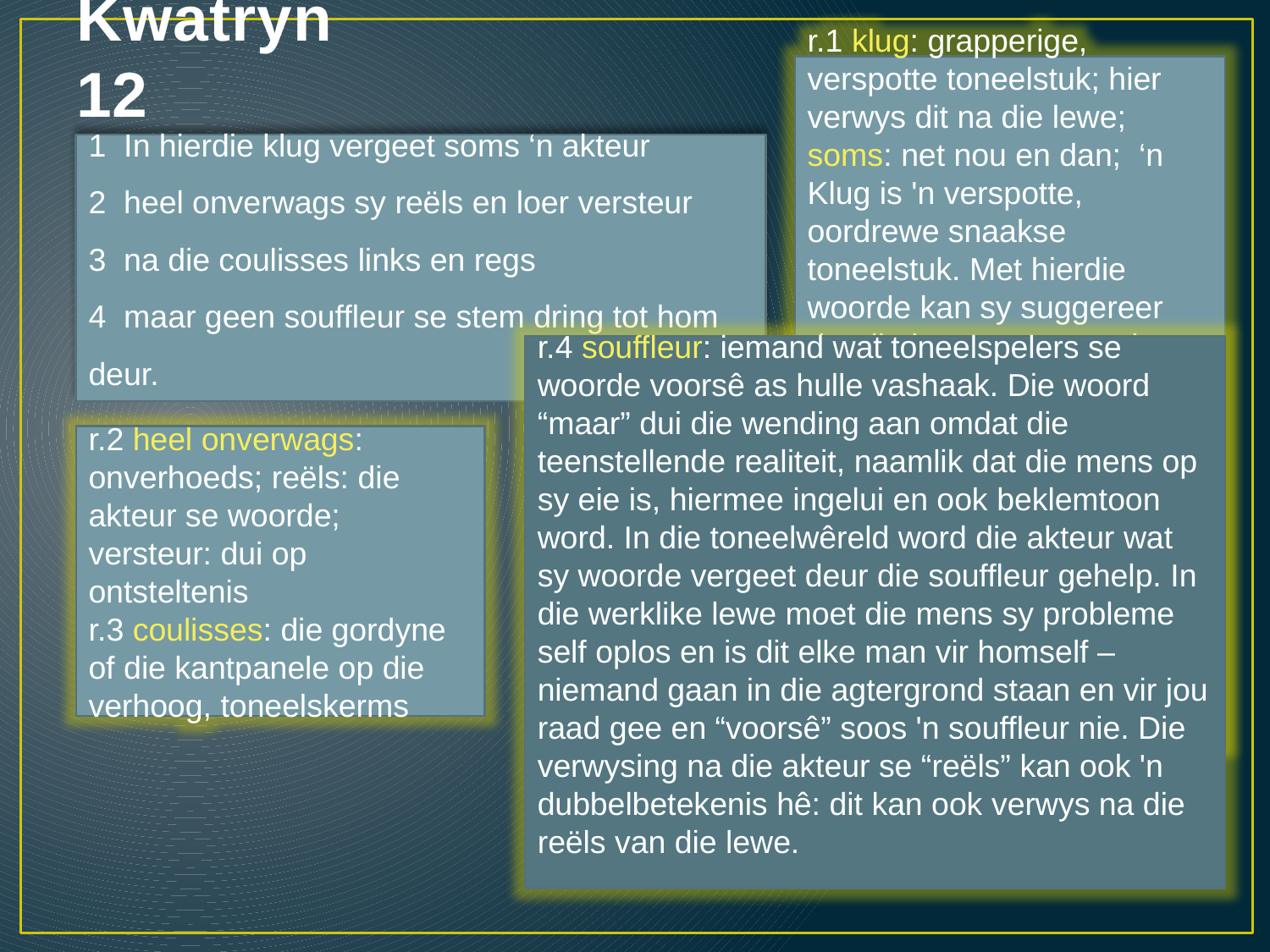

# Kwatryn 12
r.1 klug: grapperige, verspotte toneelstuk; hier verwys dit na die lewe; soms: net nou en dan;  ‘n Klug is 'n verspotte, oordrewe snaakse toneelstuk. Met hierdie woorde kan sy suggereer dat die lewe soms sonder enige sin of doel voorkom. Sy kan selfs bedoel dat die mensdom die lewe glad te ernstig opneem. Die woord “soms” word in ‘n ongewone posisie geplaas, ter wille van die rympatroon van die kwatryn. Deur die skuif van “soms” word die woord “akteur” in die rymposisie geplaas.
1  In hierdie klug vergeet soms ‘n akteur
2  heel onverwags sy reëls en loer versteur
3  na die coulisses links en regs
4  maar geen souffleur se stem dring tot hom deur.

r.4 souffleur: iemand wat toneelspelers se woorde voorsê as hulle vashaak. Die woord “maar” dui die wending aan omdat die teenstellende realiteit, naamlik dat die mens op sy eie is, hiermee ingelui en ook beklemtoon word. In die toneelwêreld word die akteur wat sy woorde vergeet deur die souffleur gehelp. In die werklike lewe moet die mens sy probleme self oplos en is dit elke man vir homself – niemand gaan in die agtergrond staan en vir jou raad gee en “voorsê” soos 'n souffleur nie. Die verwysing na die akteur se “reëls” kan ook 'n dubbelbetekenis hê: dit kan ook verwys na die reëls van die lewe.

r.2 heel onverwags: onverhoeds; reëls: die akteur se woorde; versteur: dui op ontsteltenis
r.3 coulisses: die gordyne of die kantpanele op die verhoog, toneelskerms